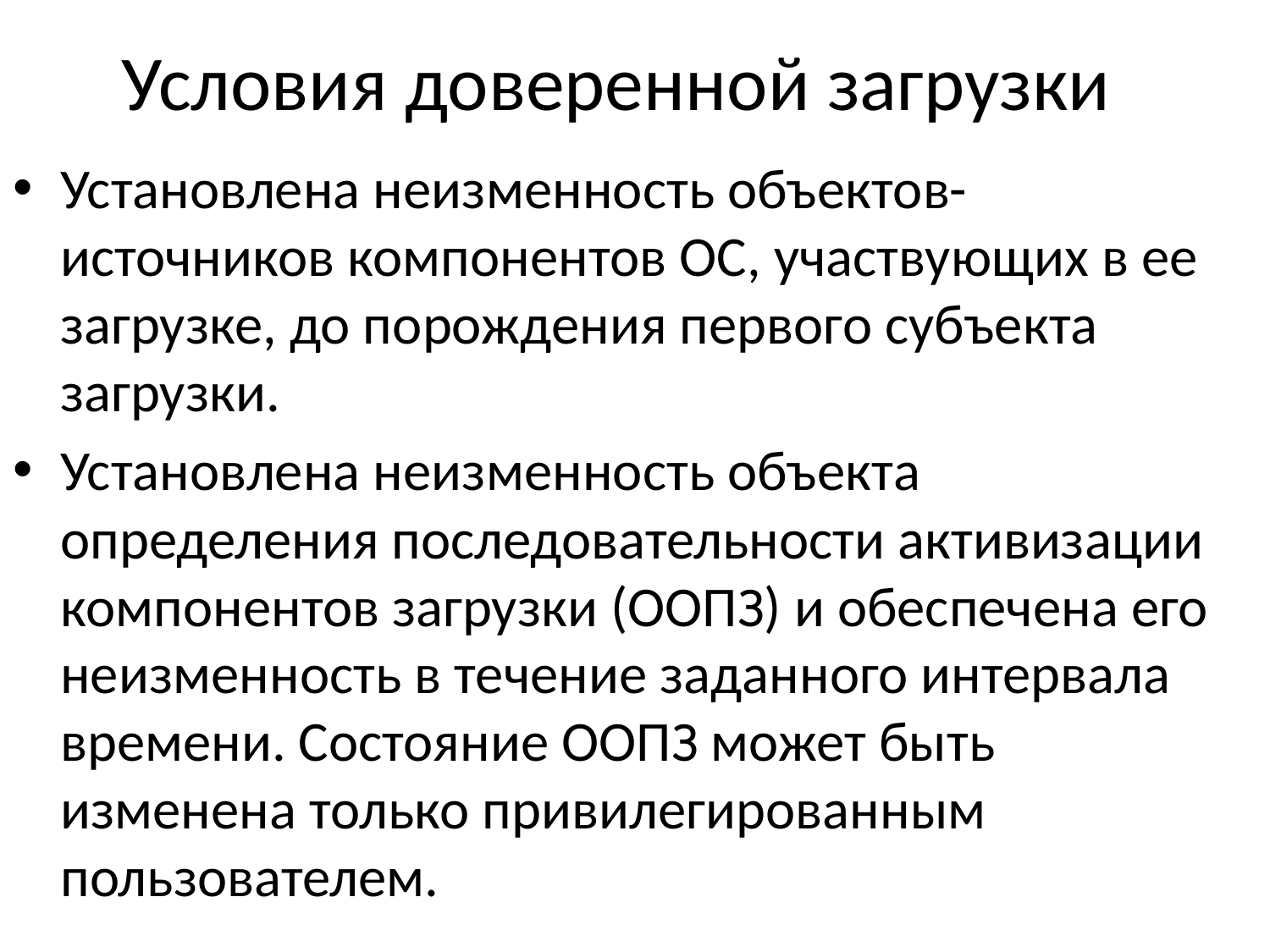

# Условия доверенной загрузки
Установлена неизменность объектов-источников компонентов ОС, участвующих в ее загрузке, до порождения первого субъекта загрузки.
Установлена неизменность объекта определения последовательности активизации компонентов загрузки (ООПЗ) и обеспечена его неизменность в течение заданного интервала времени. Состояние ООПЗ может быть изменена только привилегированным пользователем.